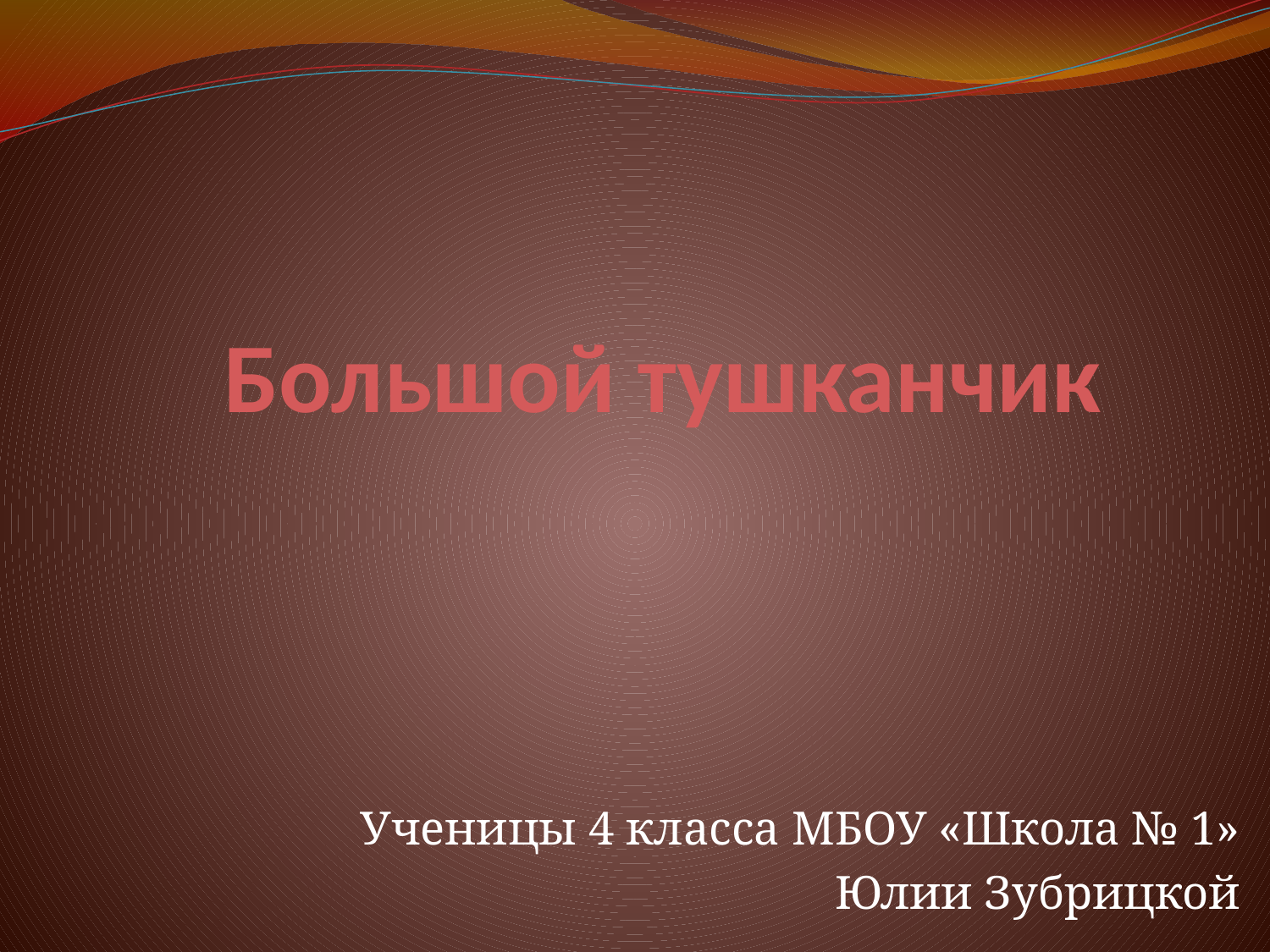

# Большой тушканчик
Ученицы 4 класса МБОУ «Школа № 1»
Юлии Зубрицкой